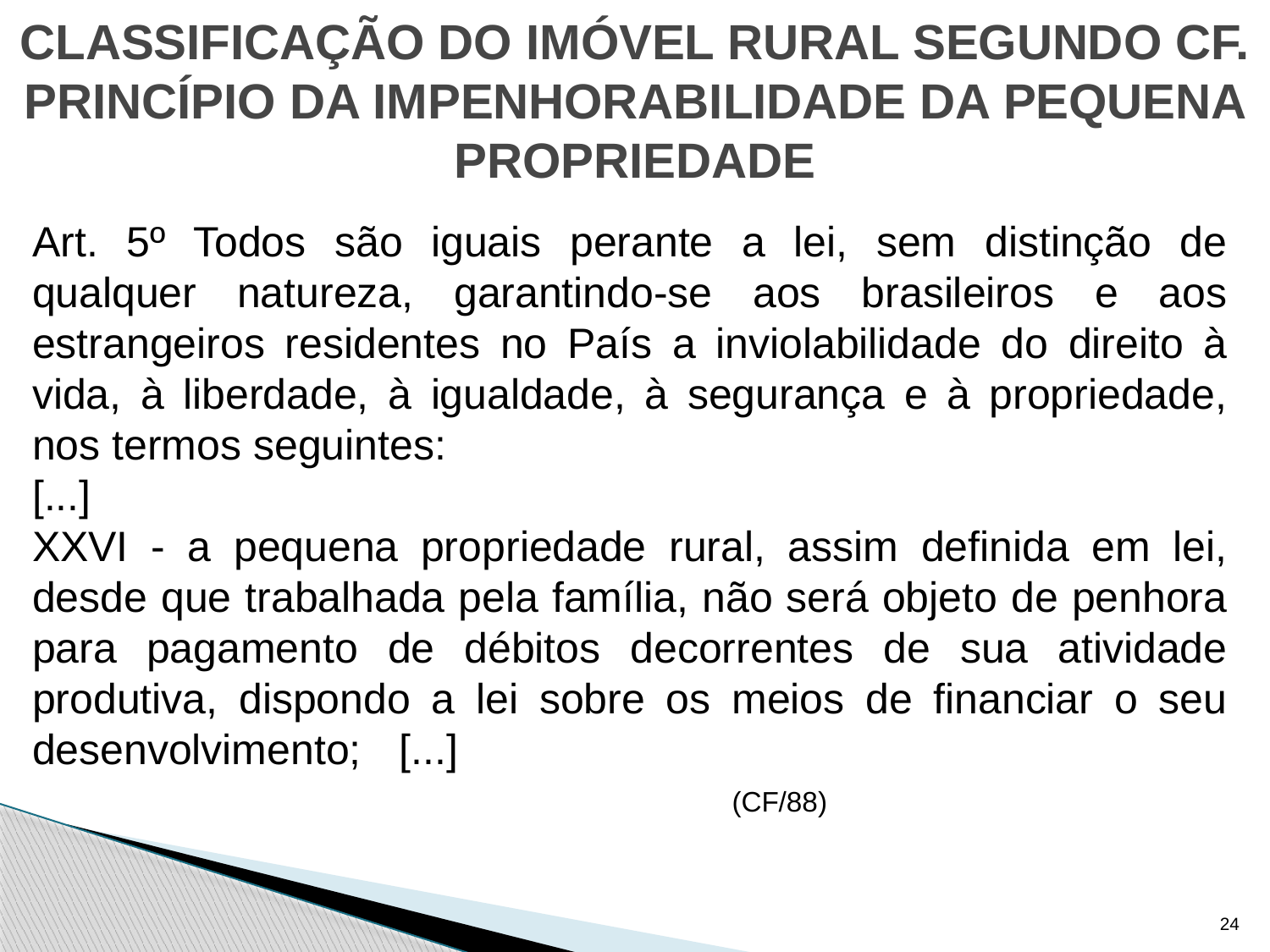

CLASSIFICAÇÃO DO IMÓVEL RURAL SEGUNDO CF.
PRINCÍPIO DA IMPENHORABILIDADE DA PEQUENA PROPRIEDADE
Art. 5º Todos são iguais perante a lei, sem distinção de qualquer natureza, garantindo-se aos brasileiros e aos estrangeiros residentes no País a inviolabilidade do direito à vida, à liberdade, à igualdade, à segurança e à propriedade, nos termos seguintes:
[...]
XXVI - a pequena propriedade rural, assim definida em lei, desde que trabalhada pela família, não será objeto de penhora para pagamento de débitos decorrentes de sua atividade produtiva, dispondo a lei sobre os meios de financiar o seu desenvolvimento; [...] 											      (CF/88)
24